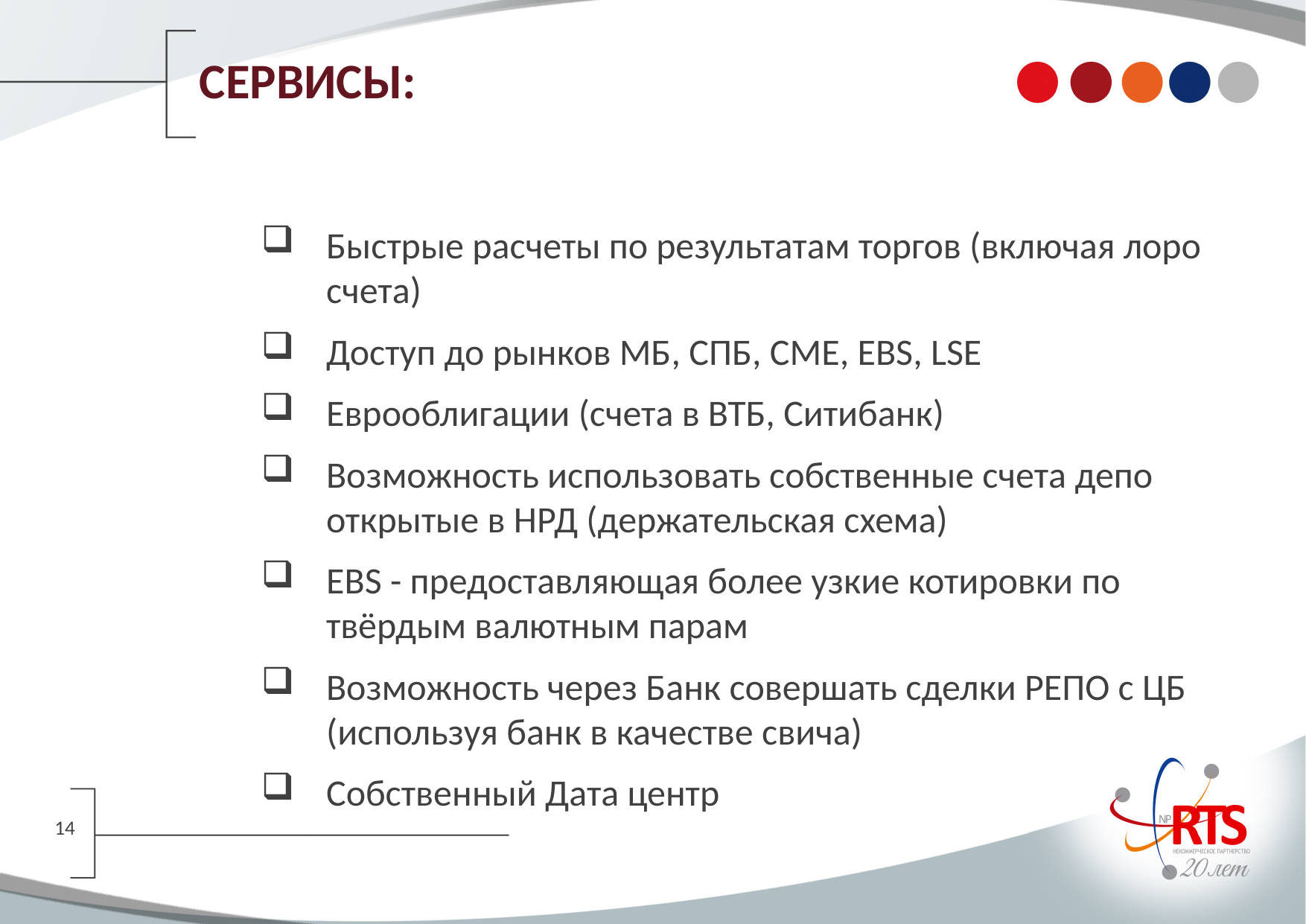

# СЕРВИСЫ:
Быстрые расчеты по результатам торгов (включая лоро счета)
Доступ до рынков МБ, СПБ, CME, EBS, LSE
Еврооблигации (счета в ВТБ, Ситибанк)
Возможность использовать собственные счета депо открытые в НРД (держательская схема)
EBS - предоставляющая более узкие котировки по твёрдым валютным парам
Возможность через Банк совершать сделки РЕПО с ЦБ (используя банк в качестве свича)
Собственный Дата центр
14